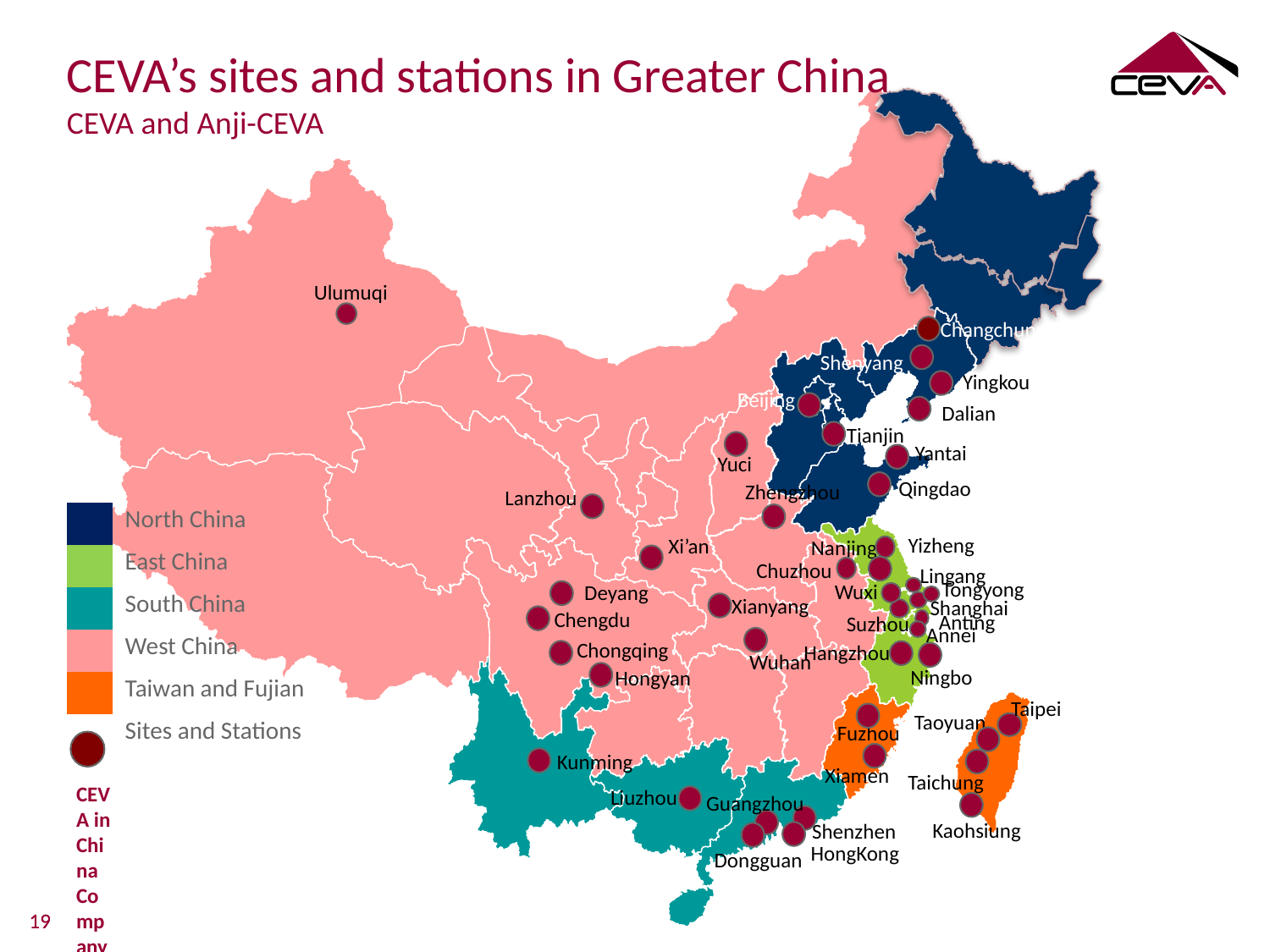

CEVA’s sites and stations in Greater China
CEVA and Anji-CEVA

Ulumuqi

Changchun

Shenyang

Yingkou

Beijing

Dalian

Tianjin

Yantai

Yuci

Qingdao
Lanzhou
Zhengzhou

|  | North China |
| --- | --- |
|  | East China |
|  | South China |
|  | West China |
|  | Taiwan and Fujian |
|  | Sites and Stations |

Yizheng
Xi’an
Nanjing

Chuzhou

Lingang

Tongyong

Wuxi
Deyang

Xianyang

Shanghai

Chengdu
Anting

Suzhou

Annei

Chongqing
Hangzhou

Wuhan

Ningbo
Hongyan

Taipei

Taoyuan

Fuzhou

Kunming

Xiamen
Taichung
Liuzhou

Guangzhou

Kaohsiung
Shenzhen

HongKong
Dongguan

19
19
CEVA in China Company Introduction